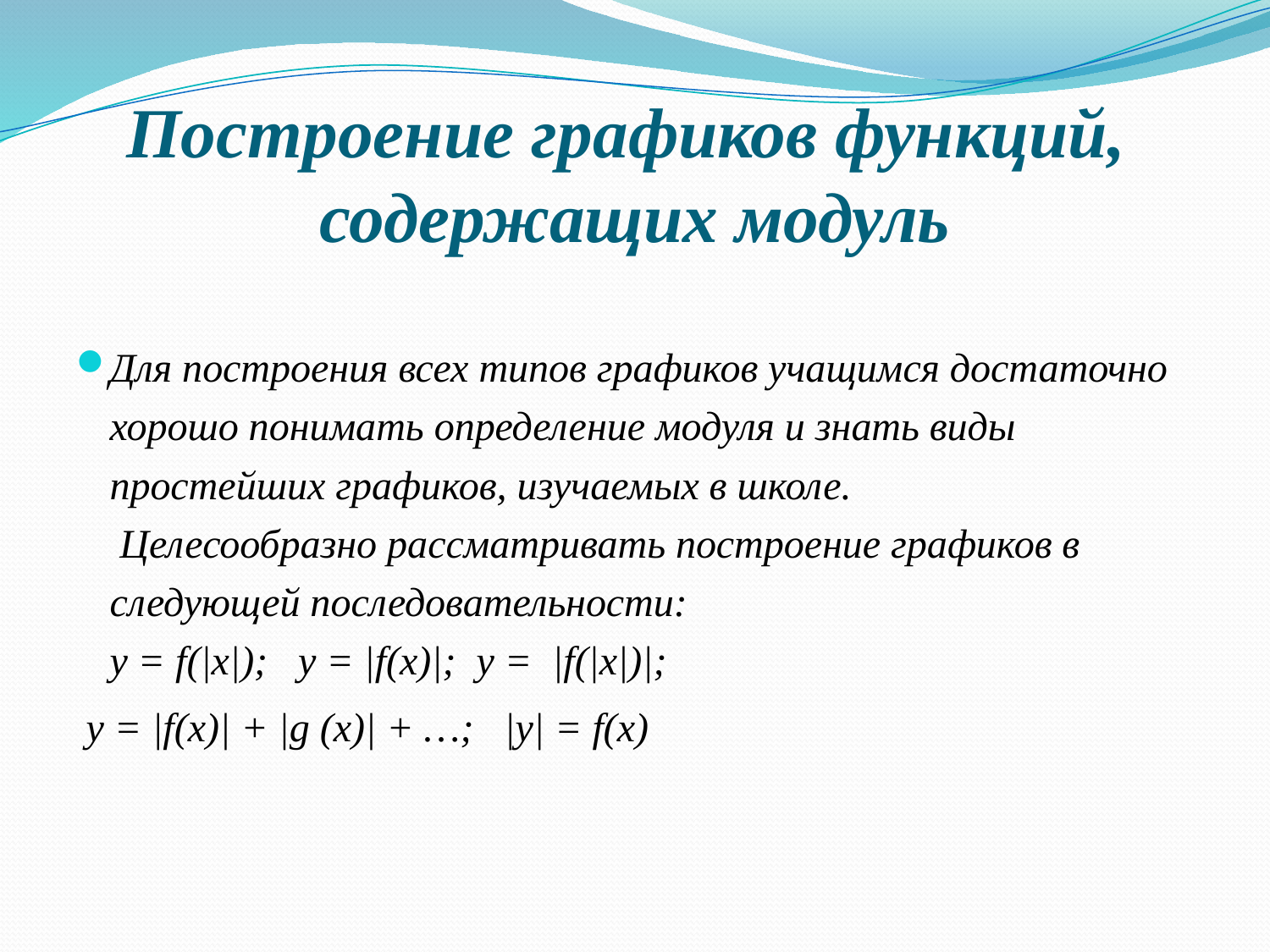

# Построение графиков функций, содержащих модуль

Для построения всех типов графиков учащимся достаточно хорошо понимать определение модуля и знать виды простейших графиков, изучаемых в школе.
 Целесообразно рассматривать построение графиков в следующей последовательности:
у = f(|x|);   у = |f(x)|;  у =  |f(|x|)|;
 у = |f(x)| + |g (x)| + …;   |у| = f(x)